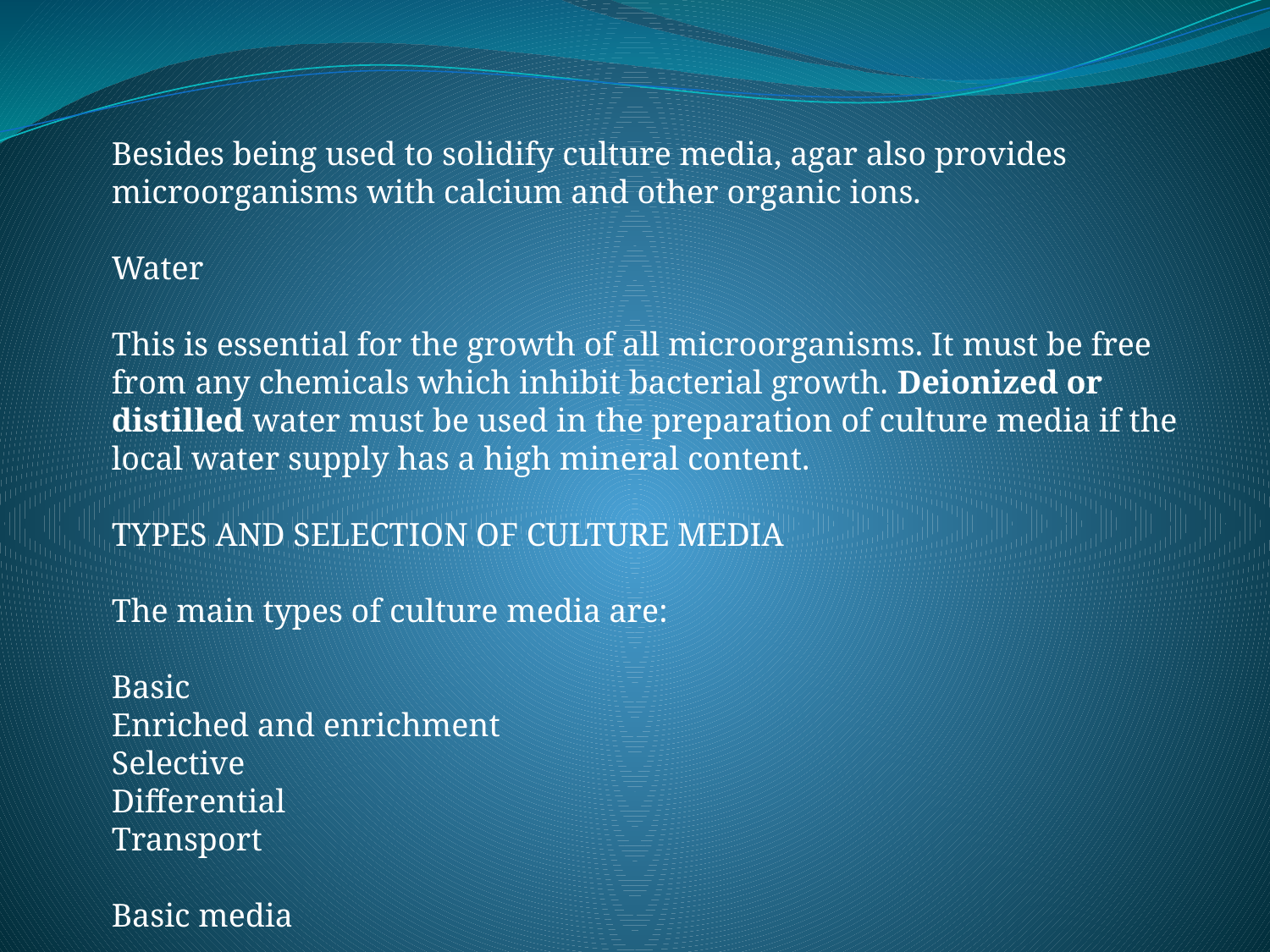

Besides being used to solidify culture media, agar also provides microorganisms with calcium and other organic ions.

Water

This is essential for the growth of all microorganisms. It must be free from any chemicals which inhibit bacterial growth. Deionized or distilled water must be used in the preparation of culture media if the local water supply has a high mineral content.

TYPES AND SELECTION OF CULTURE MEDIA

The main types of culture media are:

Basic
Enriched and enrichment
Selective
Differential
Transport

Basic media